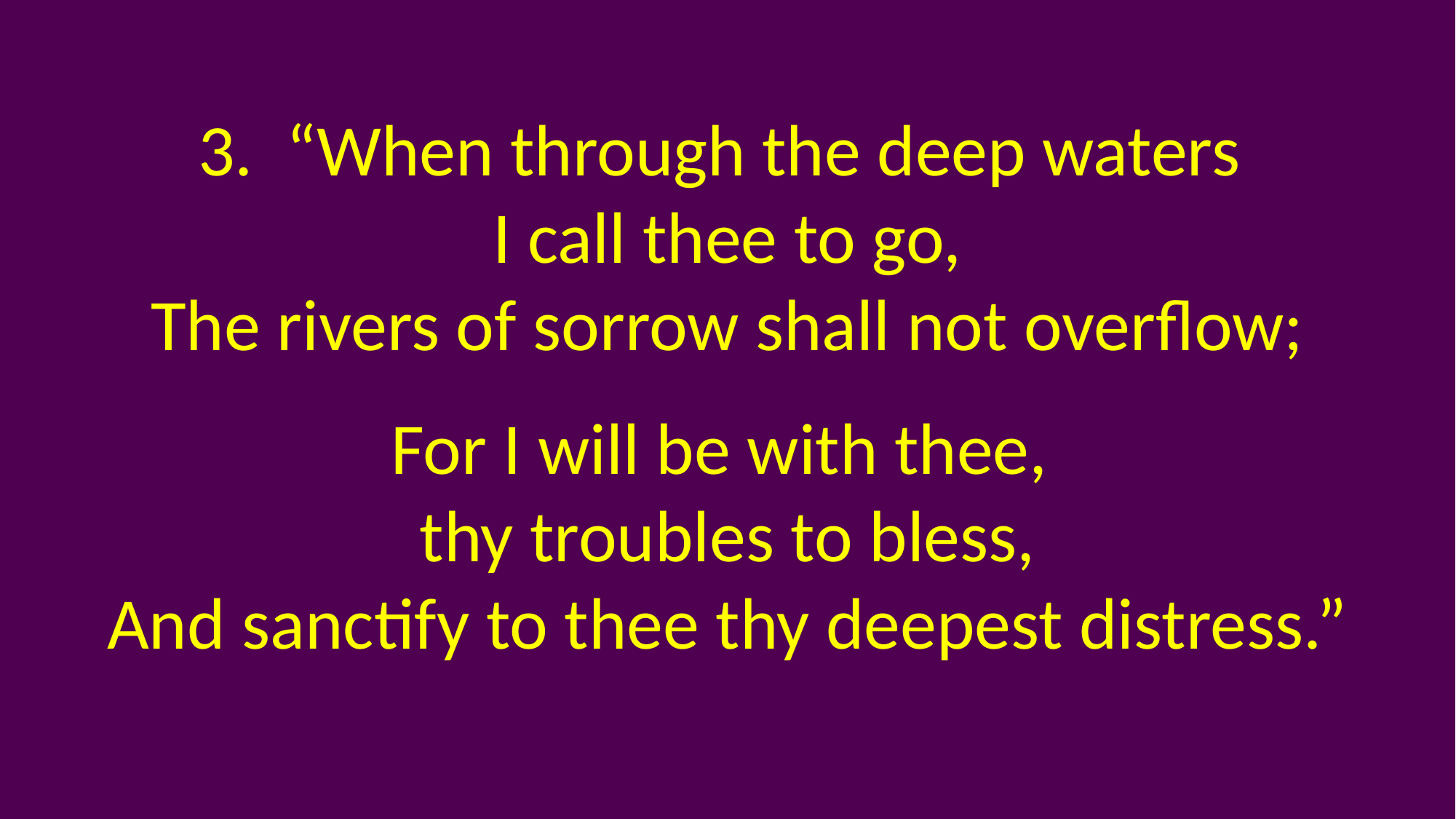

3.  “When through the deep waters
I call thee to go,
The rivers of sorrow shall not overflow;
For I will be with thee,
thy troubles to bless,
And sanctify to thee thy deepest distress.”